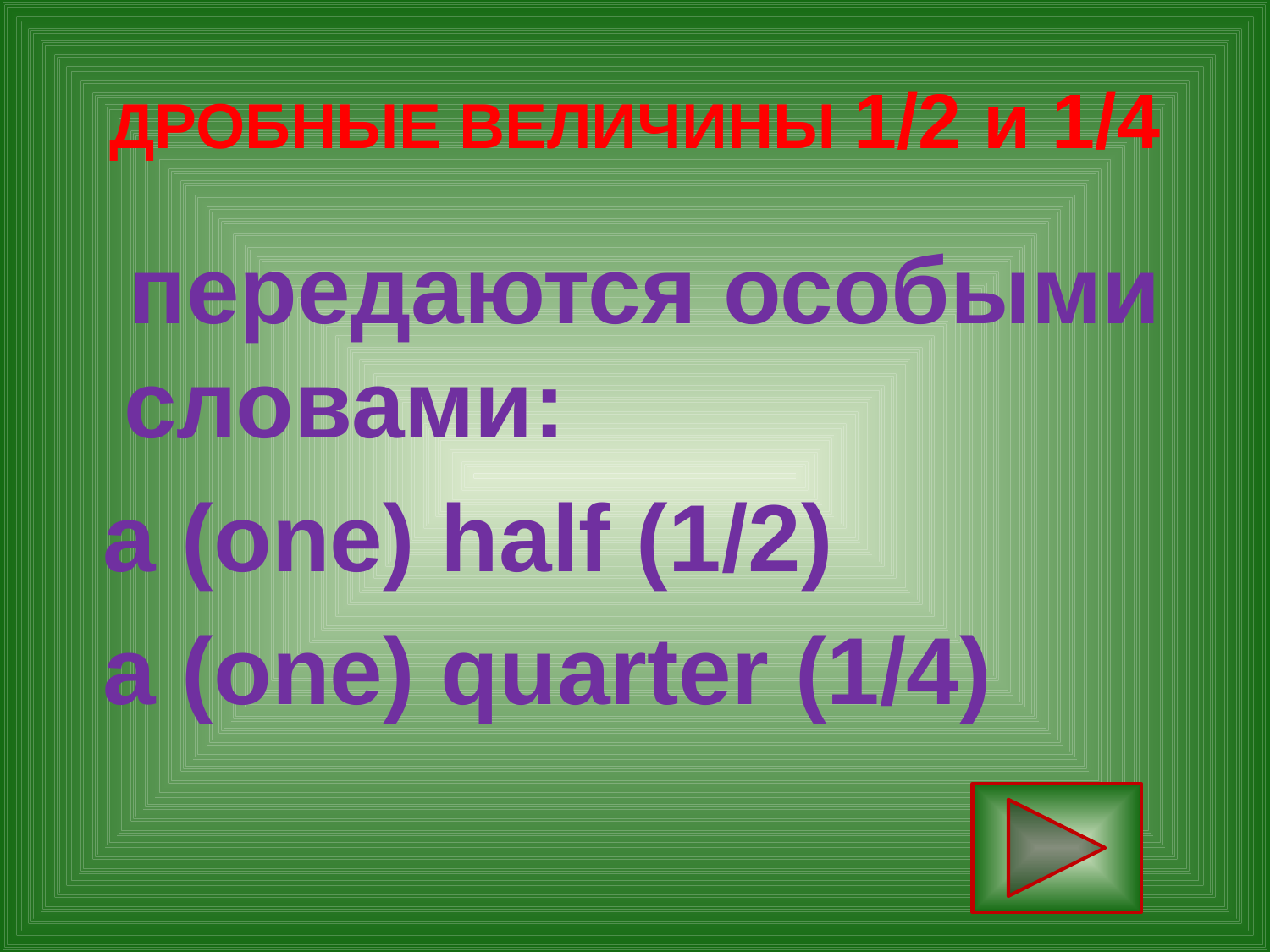

# ДРОБНЫЕ ВЕЛИЧИНЫ 1/2 и 1/4
  передаются особыми словами:
 a (one) half (1/2)
 a (one) quarter (1/4)